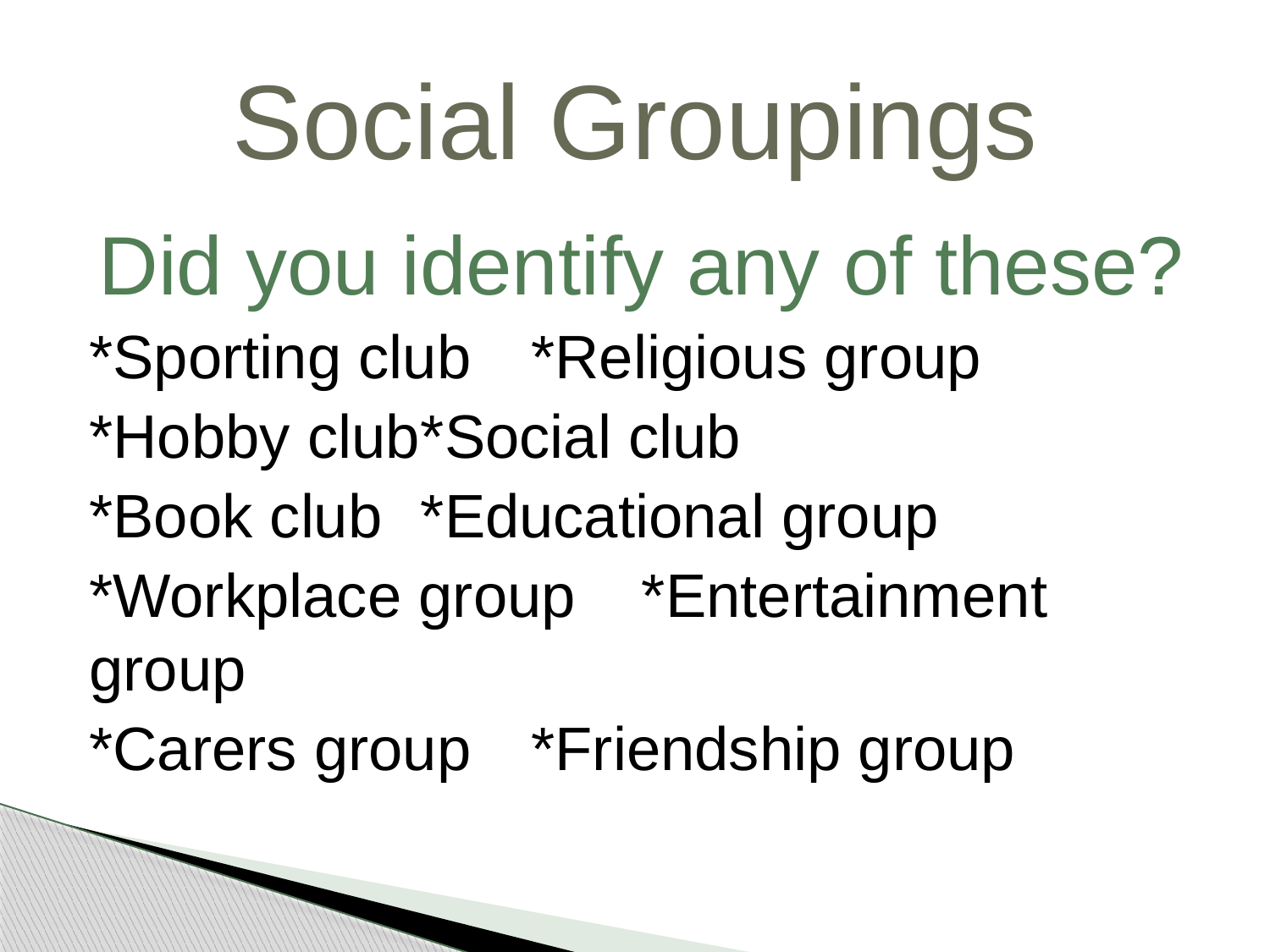

# Social Groupings
Did you identify any of these?
*Sporting club		*Religious group
*Hobby club		*Social club
*Book club		*Educational group
*Workplace group	*Entertainment group
*Carers group		*Friendship group